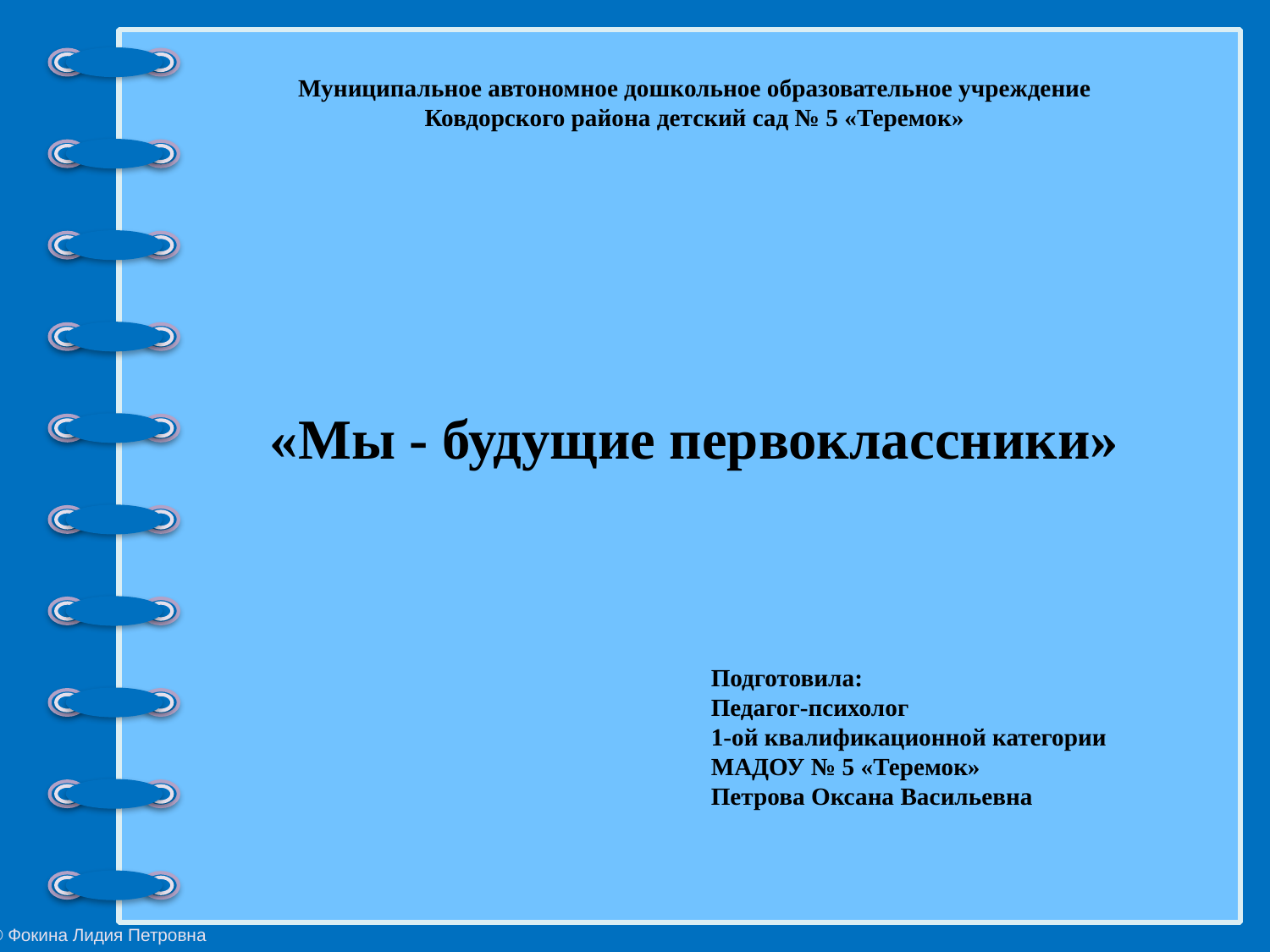

# Муниципальное автономное дошкольное образовательное учреждение Ковдорского района детский сад № 5 «Теремок» «Мы - будущие первоклассники»
				Подготовила:
				Педагог-психолог
				1-ой квалификационной категории
				МАДОУ № 5 «Теремок»
				Петрова Оксана Васильевна